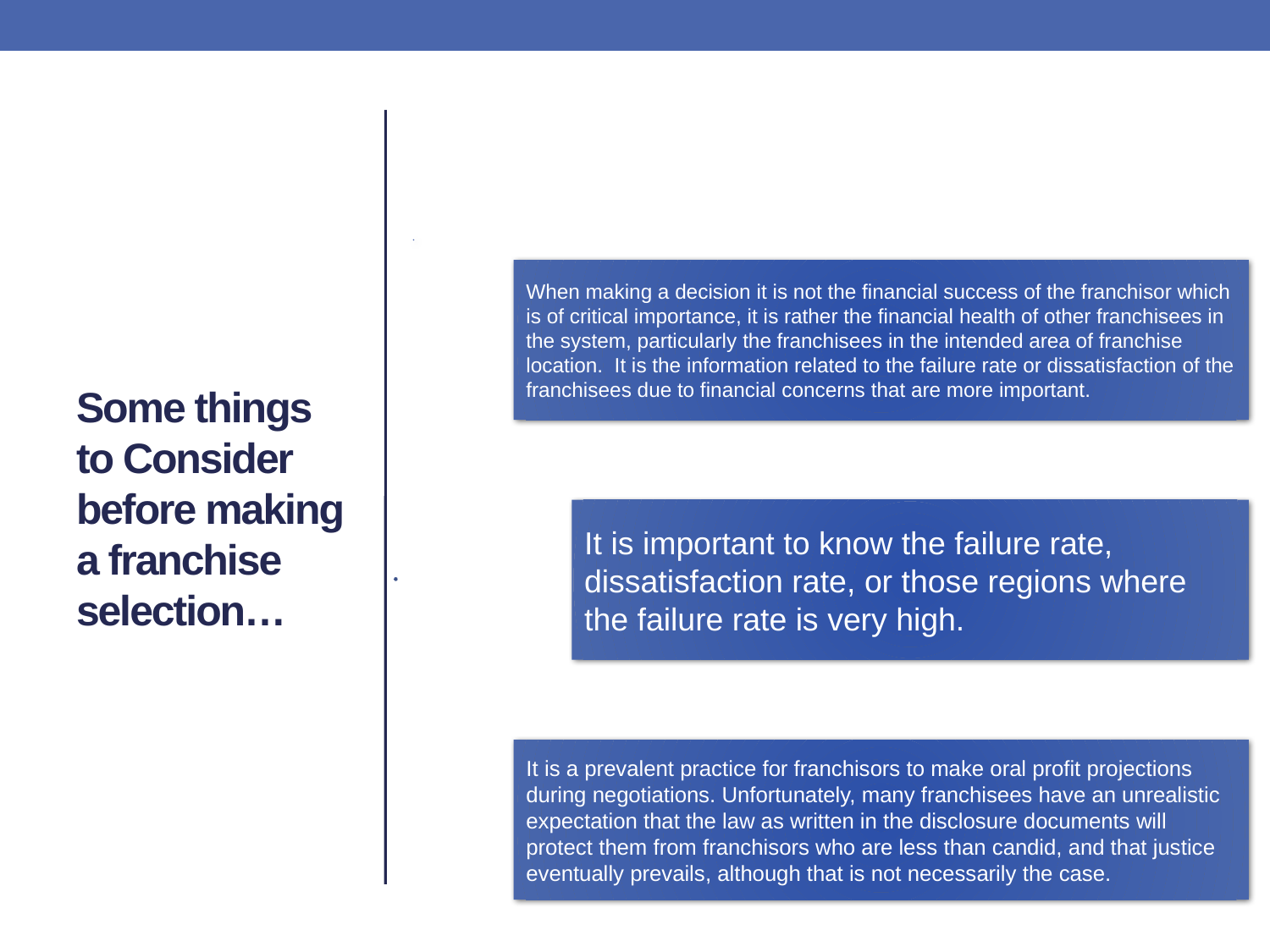

When making a decision it is not the financial success of the franchisor which is of critical importance, it is rather the financial health of other franchisees in the system, particularly the franchisees in the intended area of franchise location.  It is the information related to the failure rate or dissatisfaction of the franchisees due to financial concerns that are more important.
It is important to know the failure rate, dissatisfaction rate, or those regions where the failure rate is very high.
It is a prevalent practice for franchisors to make oral profit projections during negotiations. Unfortunately, many franchisees have an unrealistic expectation that the law as written in the disclosure documents will protect them from franchisors who are less than candid, and that justice eventually prevails, although that is not necessarily the case.
# Some things to Consider before making a franchise selection…